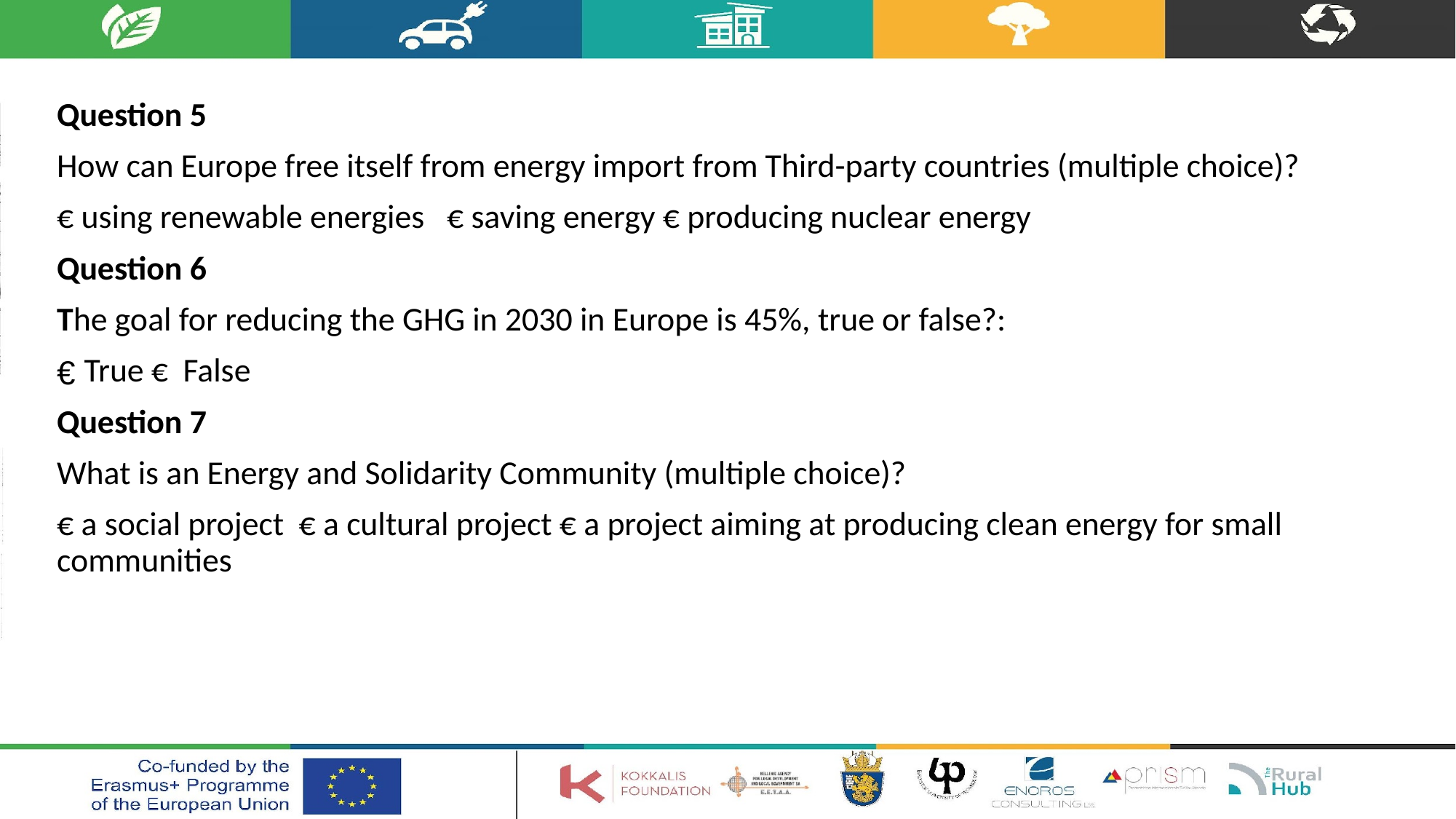

Question 5
How can Europe free itself from energy import from Third-party countries (multiple choice)?
€ using renewable energies   € saving energy € producing nuclear energy
Question 6
The goal for reducing the GHG in 2030 in Europe is 45%, true or false?:
True €  False
Question 7
What is an Energy and Solidarity Community (multiple choice)?
€ a social project  € a cultural project € a project aiming at producing clean energy for small communities